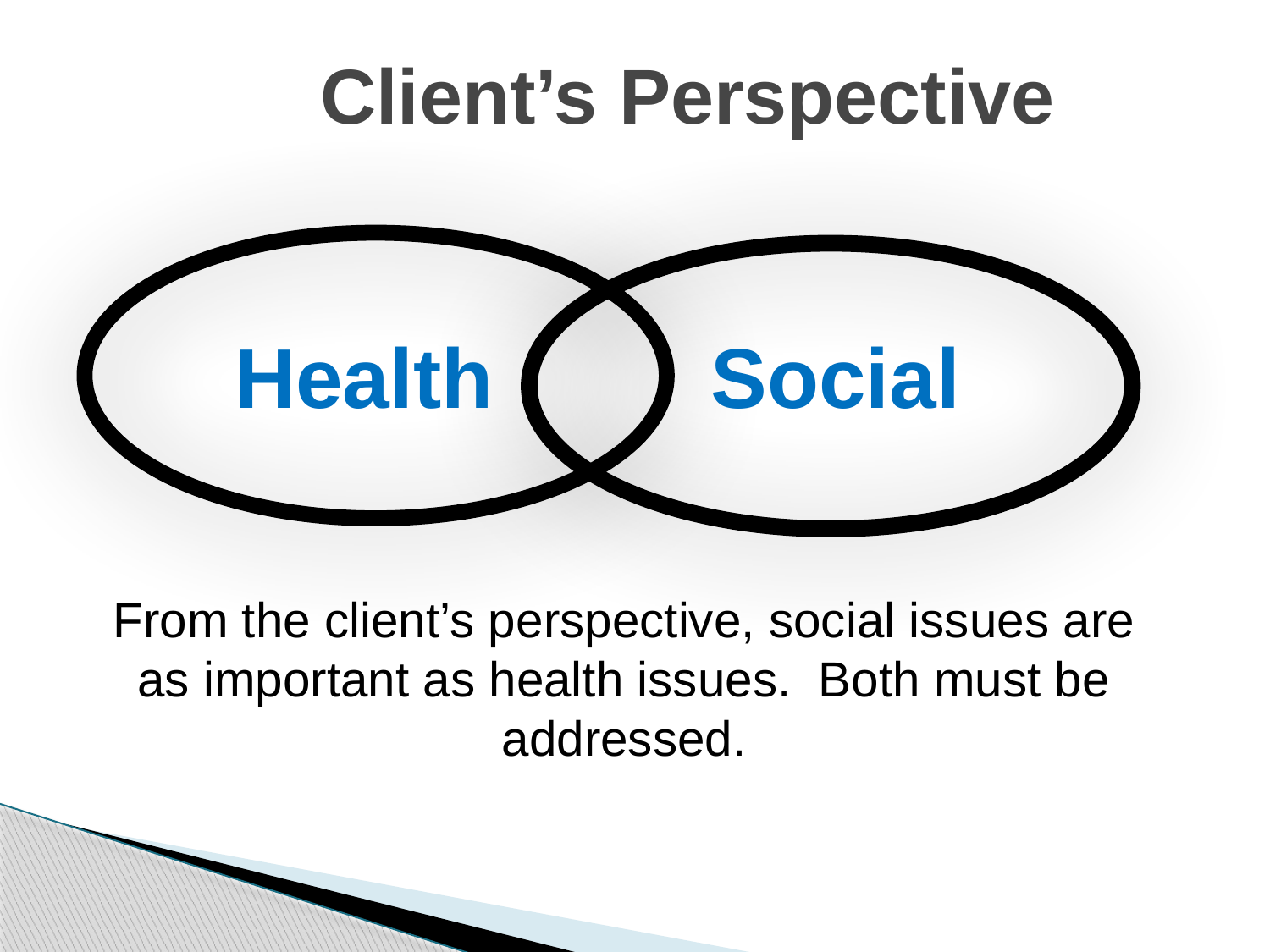

# Client’s Perspective

Health
Social
From the client’s perspective, social issues are as important as health issues.  Both must be addressed.